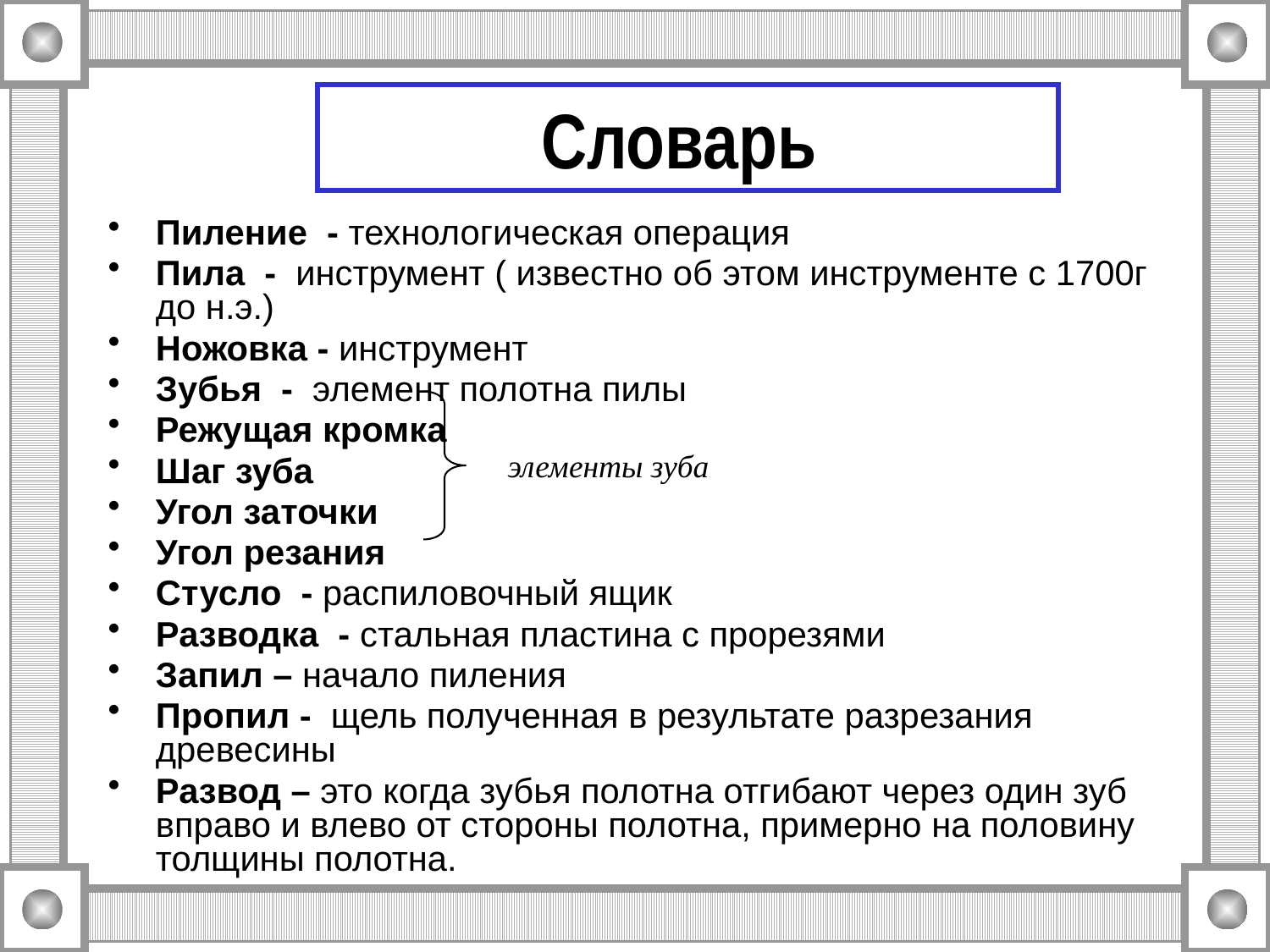

# Словарь
Пиление  - технологическая операция
Пила  -  инструмент ( известно об этом инструменте с 1700г до н.э.)
Ножовка - инструмент
Зубья  -  элемент полотна пилы
Режущая кромка
Шаг зуба
Угол заточки
Угол резания
Стусло  - распиловочный ящик
Разводка  - стальная пластина с прорезями
Запил – начало пиления
Пропил -  щель полученная в результате разрезания древесины
Развод – это когда зубья полотна отгибают через один зуб вправо и влево от стороны полотна, примерно на половину толщины полотна.

элементы зуба